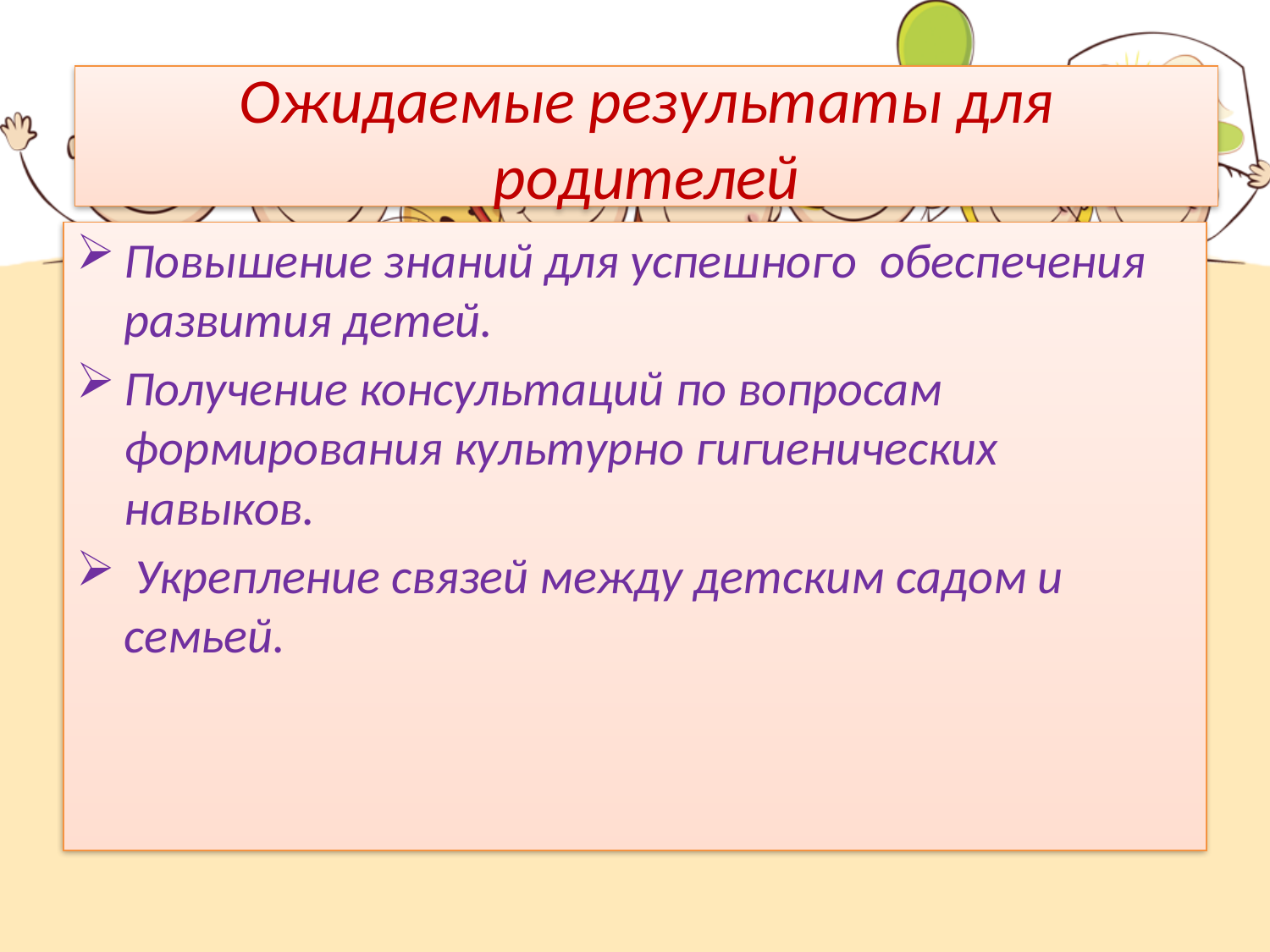

# Ожидаемые результаты для родителей
Повышение знаний для успешного  обеспечения развития детей.
Получение консультаций по вопросам формирования культурно гигиенических навыков.
 Укрепление связей между детским садом и семьей.